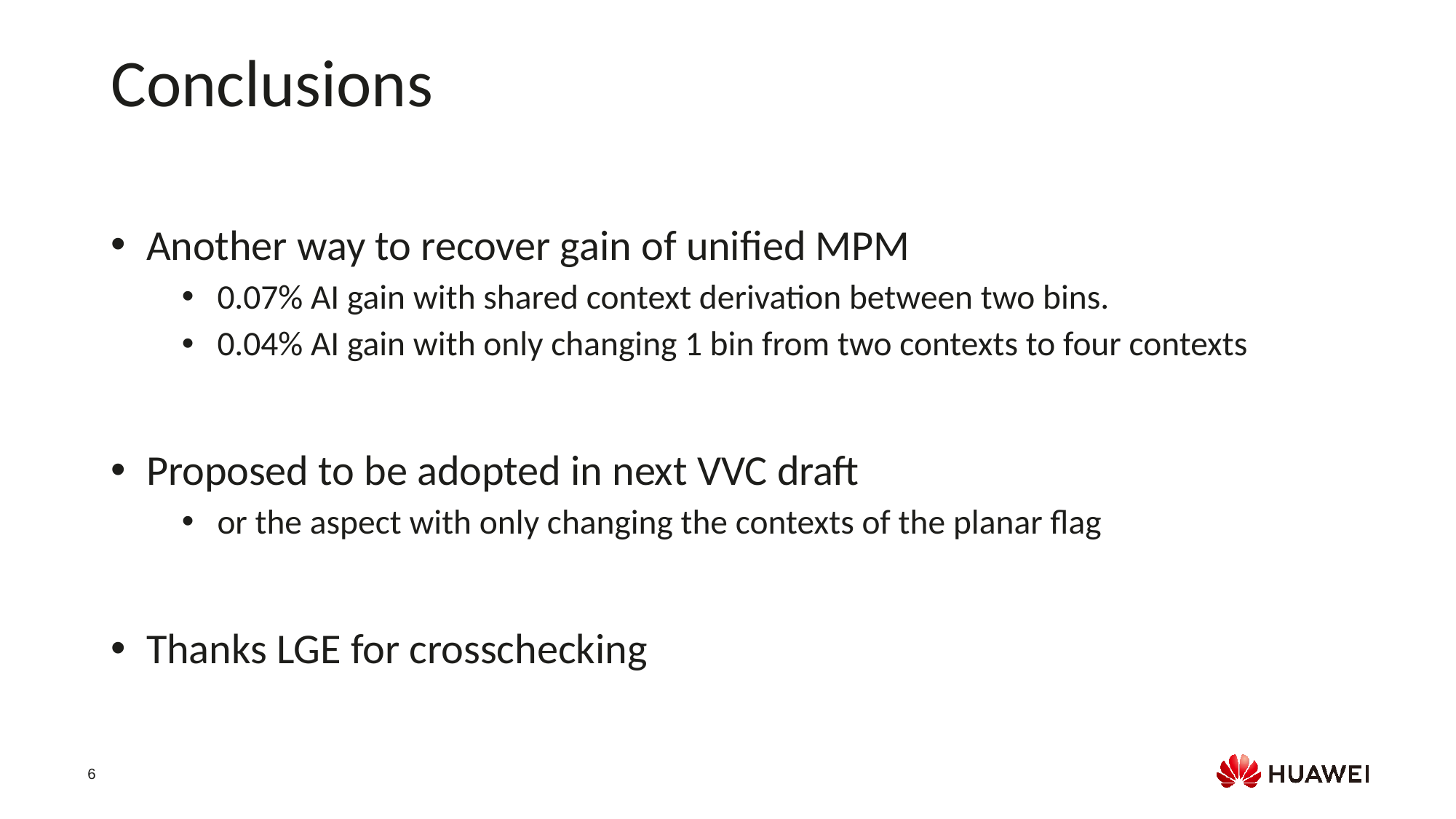

# Conclusions
Another way to recover gain of unified MPM
0.07% AI gain with shared context derivation between two bins.
0.04% AI gain with only changing 1 bin from two contexts to four contexts

Proposed to be adopted in next VVC draft
or the aspect with only changing the contexts of the planar flag

Thanks LGE for crosschecking